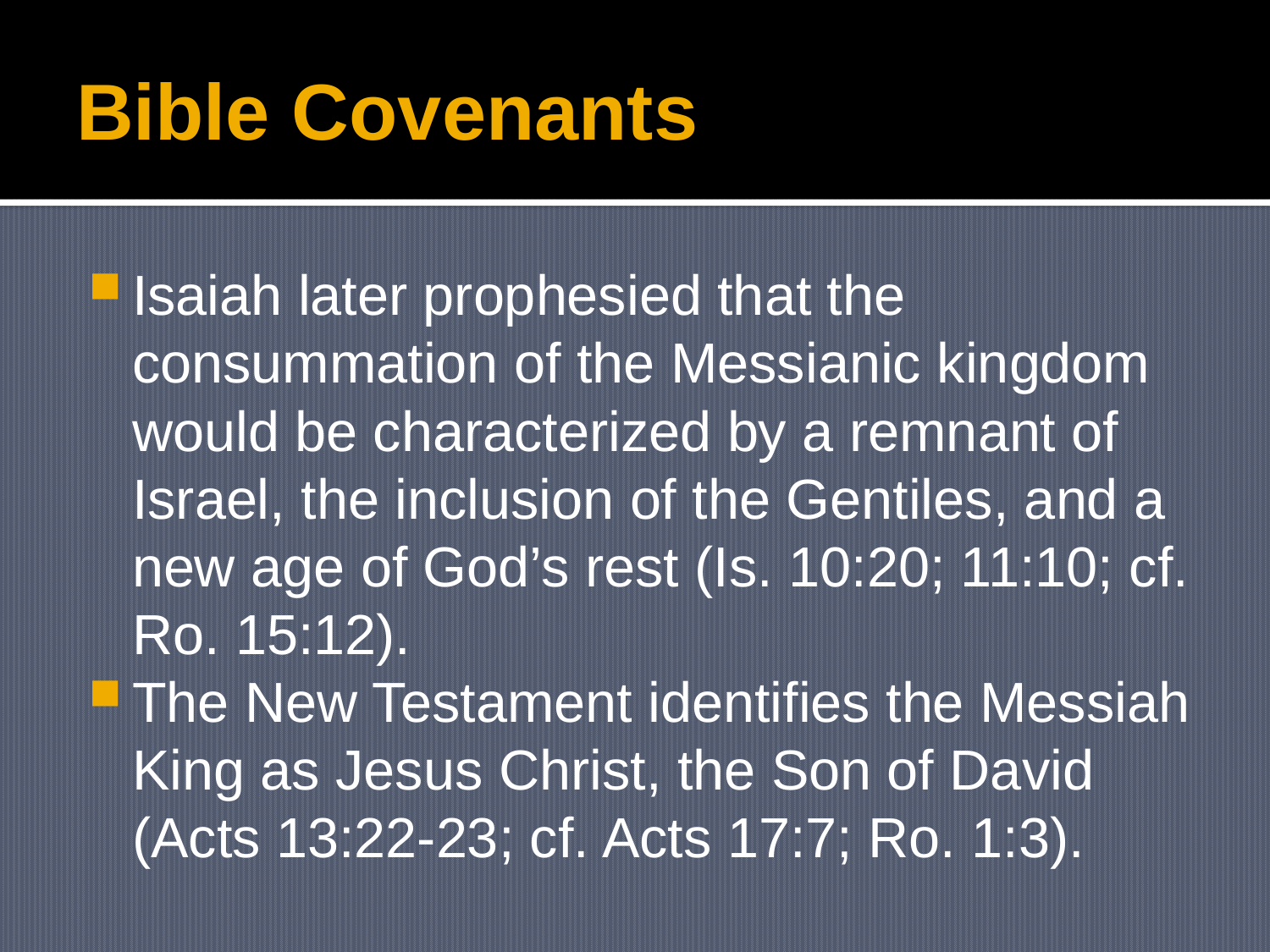

# Bible Covenants
Isaiah later prophesied that the consummation of the Messianic kingdom would be characterized by a remnant of Israel, the inclusion of the Gentiles, and a new age of God’s rest (Is. 10:20; 11:10; cf. Ro. 15:12).
The New Testament identifies the Messiah King as Jesus Christ, the Son of David (Acts 13:22-23; cf. Acts 17:7; Ro. 1:3).